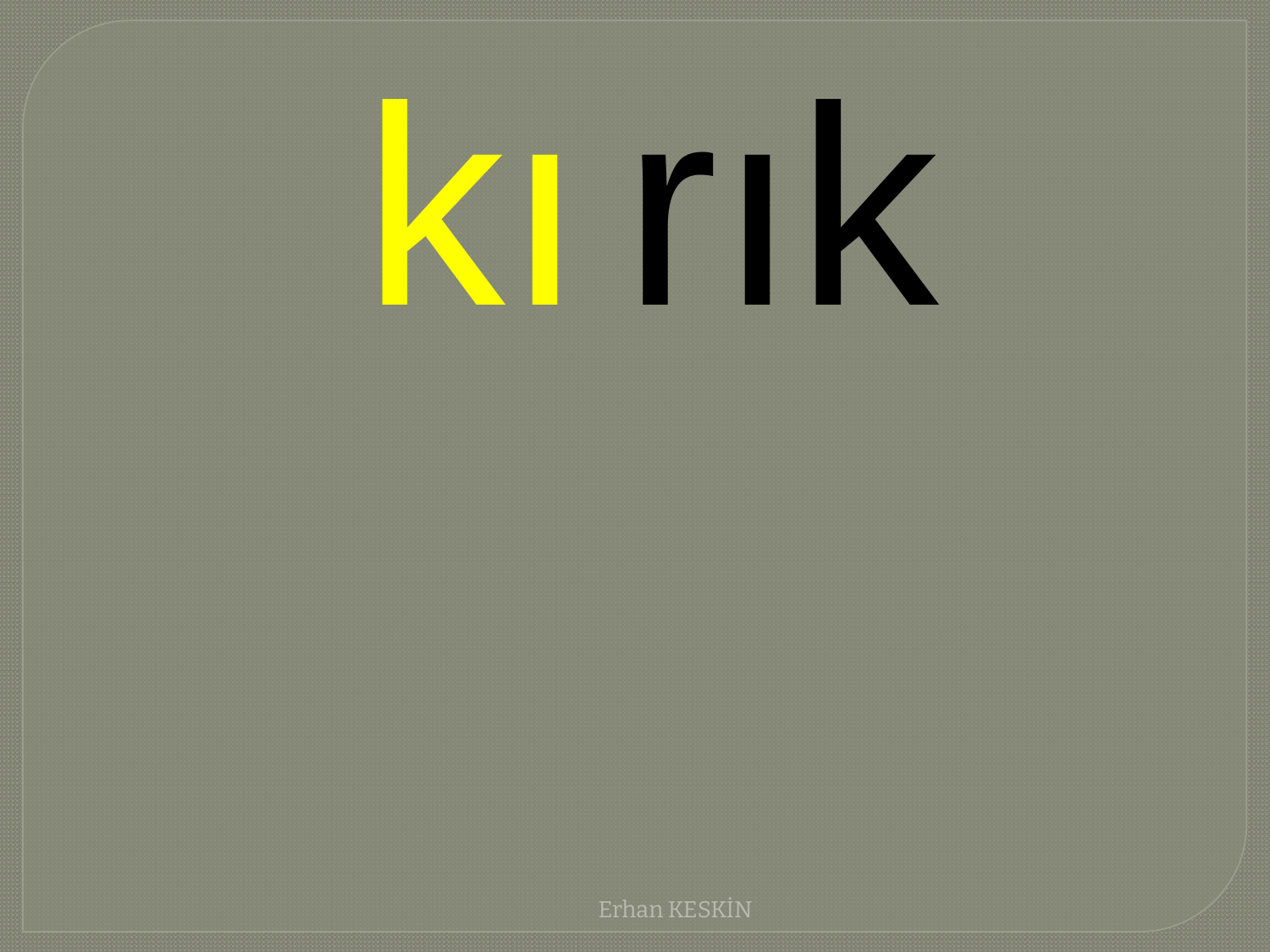

| kı |
| --- |
| rık |
| --- |
Erhan KESKİN